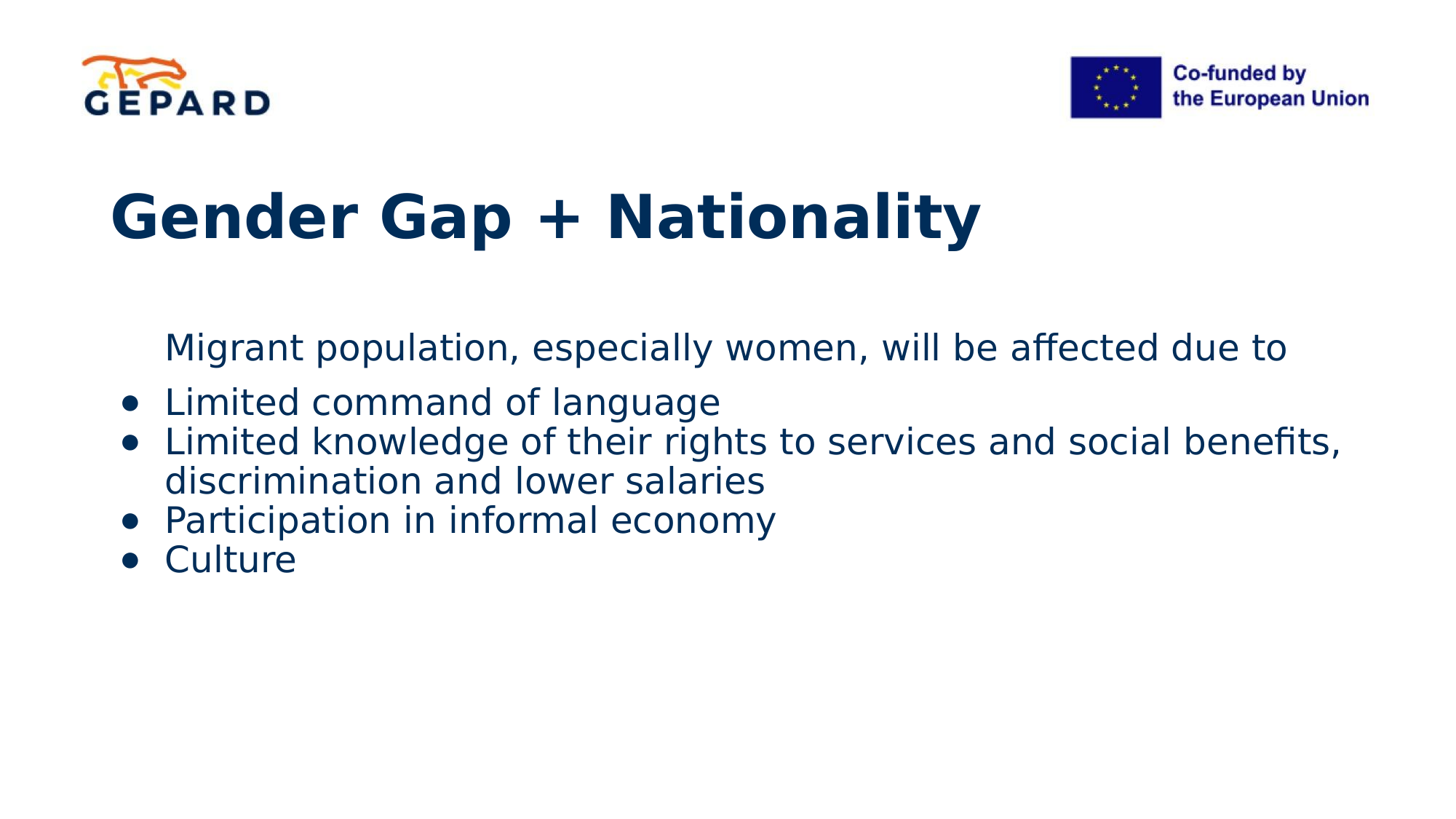

# Gender Gap + Nationality
Migrant population, especially women, will be affected due to
Limited command of language
Limited knowledge of their rights to services and social benefits, discrimination and lower salaries
Participation in informal economy
Culture